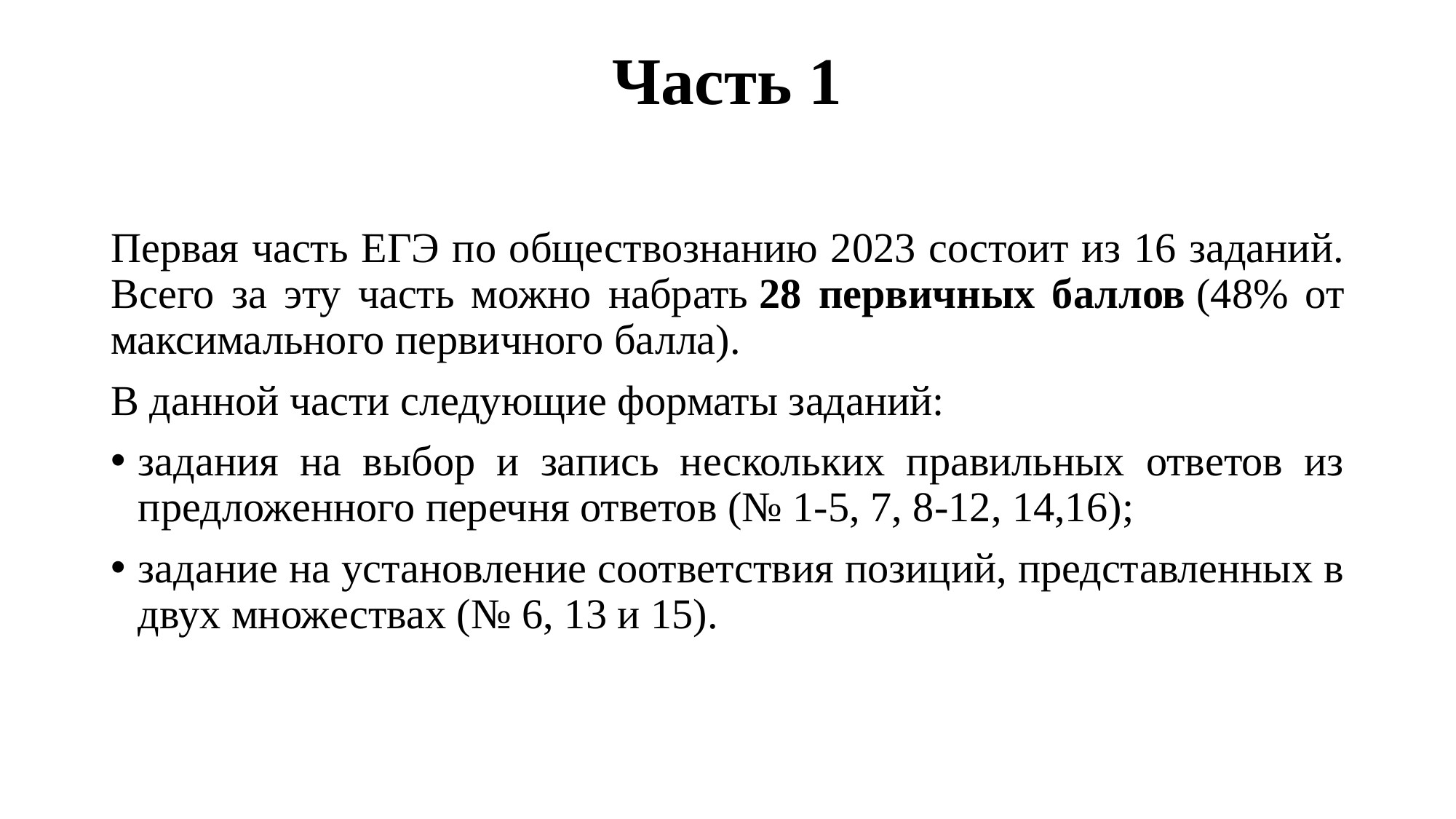

# Часть 1
Первая часть ЕГЭ по обществознанию 2023 состоит из 16 заданий. Всего за эту часть можно набрать 28 первичных баллов (48% от максимального первичного балла).
В данной части следующие форматы заданий:
задания на выбор и запись нескольких правильных ответов из предложенного перечня ответов (№ 1-5, 7, 8-12, 14,16);
задание на установление соответствия позиций, представленных в двух множествах (№ 6, 13 и 15).